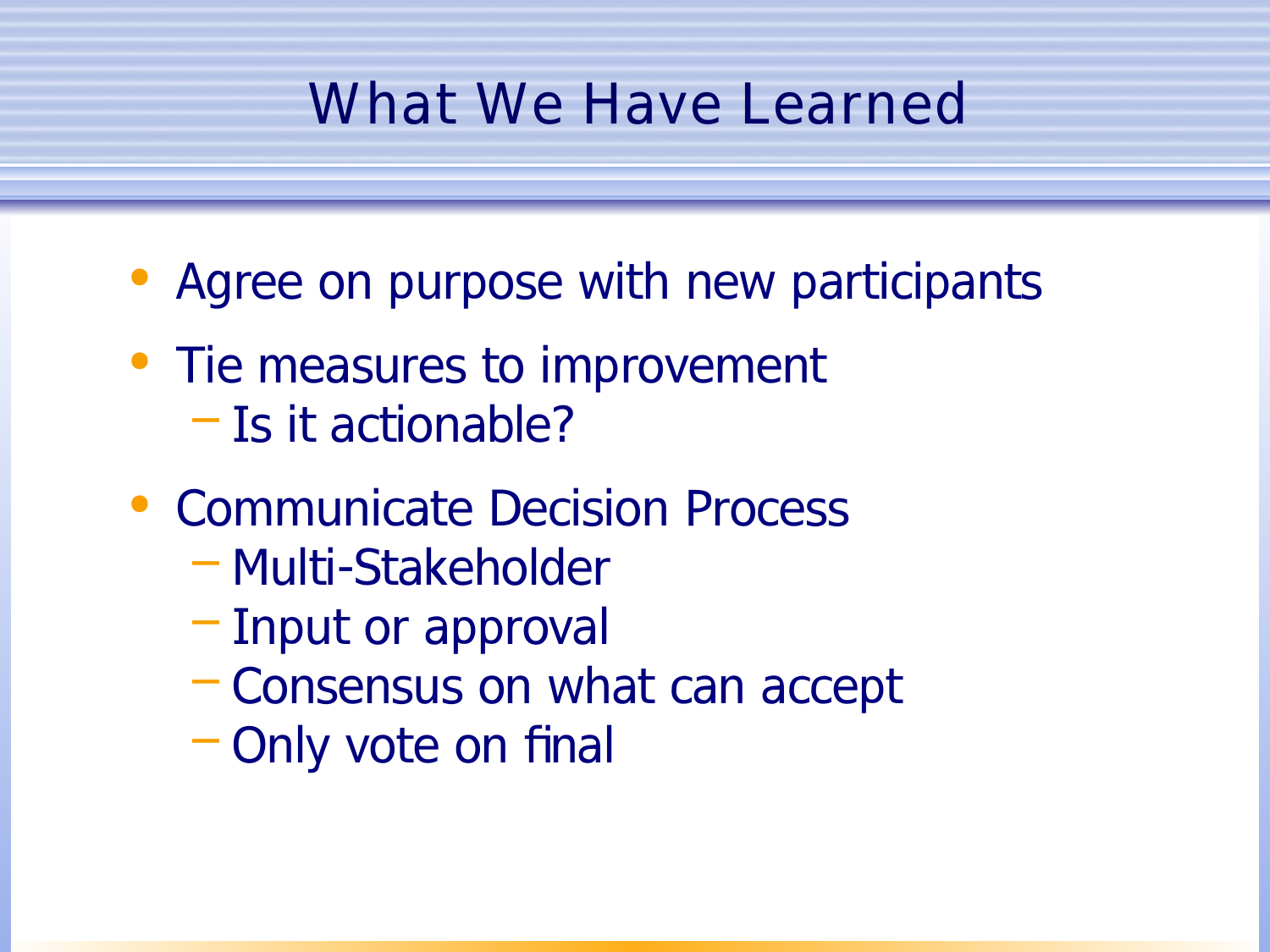

# What We Have Learned
Agree on purpose with new participants
Tie measures to improvement
Is it actionable?
Communicate Decision Process
Multi-Stakeholder
Input or approval
Consensus on what can accept
Only vote on final